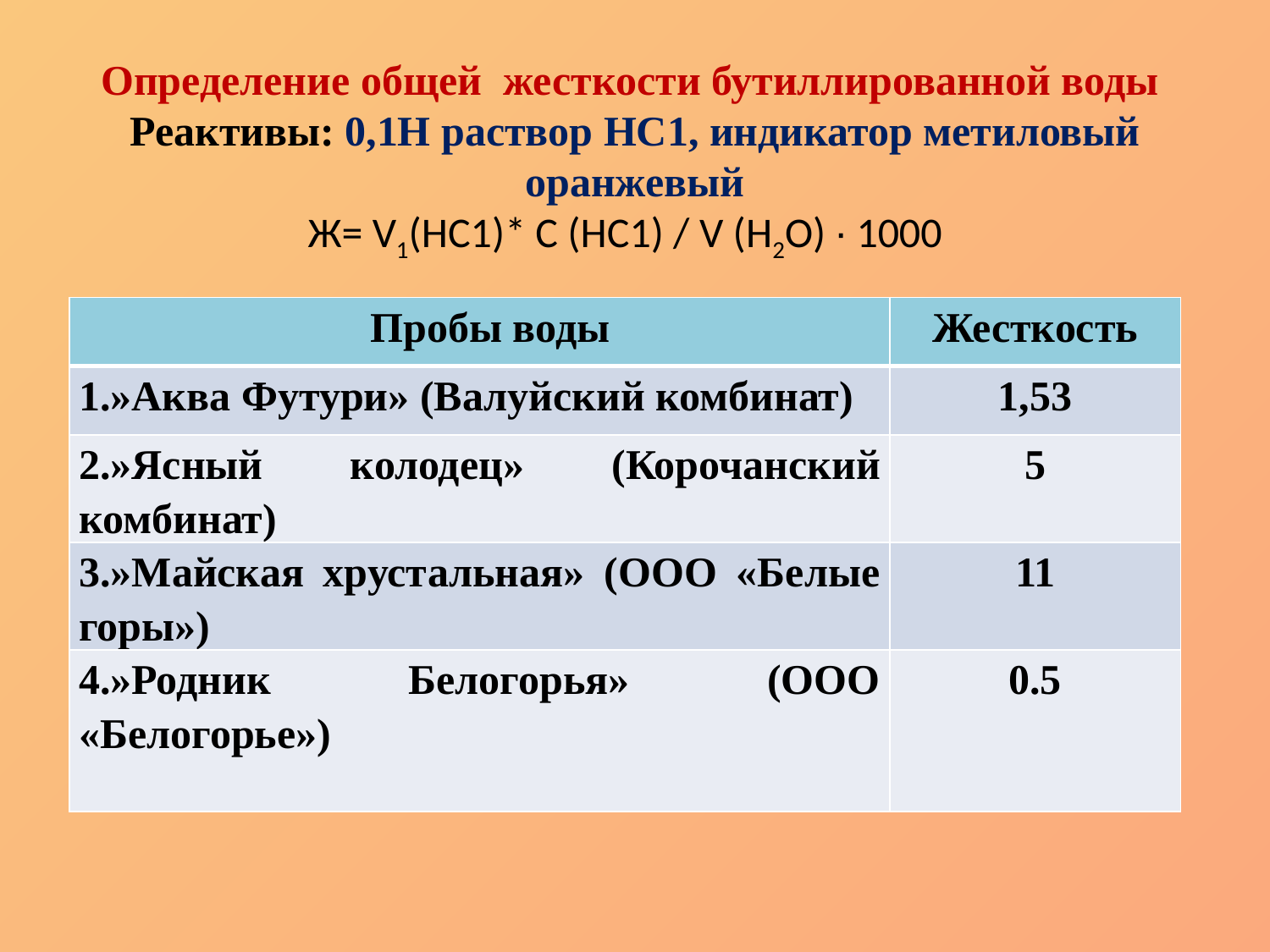

# Определение общей  жесткости бутиллированной воды Реактивы: 0,1Н раствор НС1, индикатор метиловый оранжевый Ж= V1(НС1)* С (НС1) / V (H2O) ∙ 1000
| Пробы воды | Жесткость |
| --- | --- |
| 1.»Аква Футури» (Валуйский комбинат) | 1,53 |
| 2.»Ясный колодец» (Корочанский комбинат) | 5 |
| 3.»Майская хрустальная» (ООО «Белые горы») | 11 |
| 4.»Родник Белогорья» (ООО «Белогорье») | 0.5 |